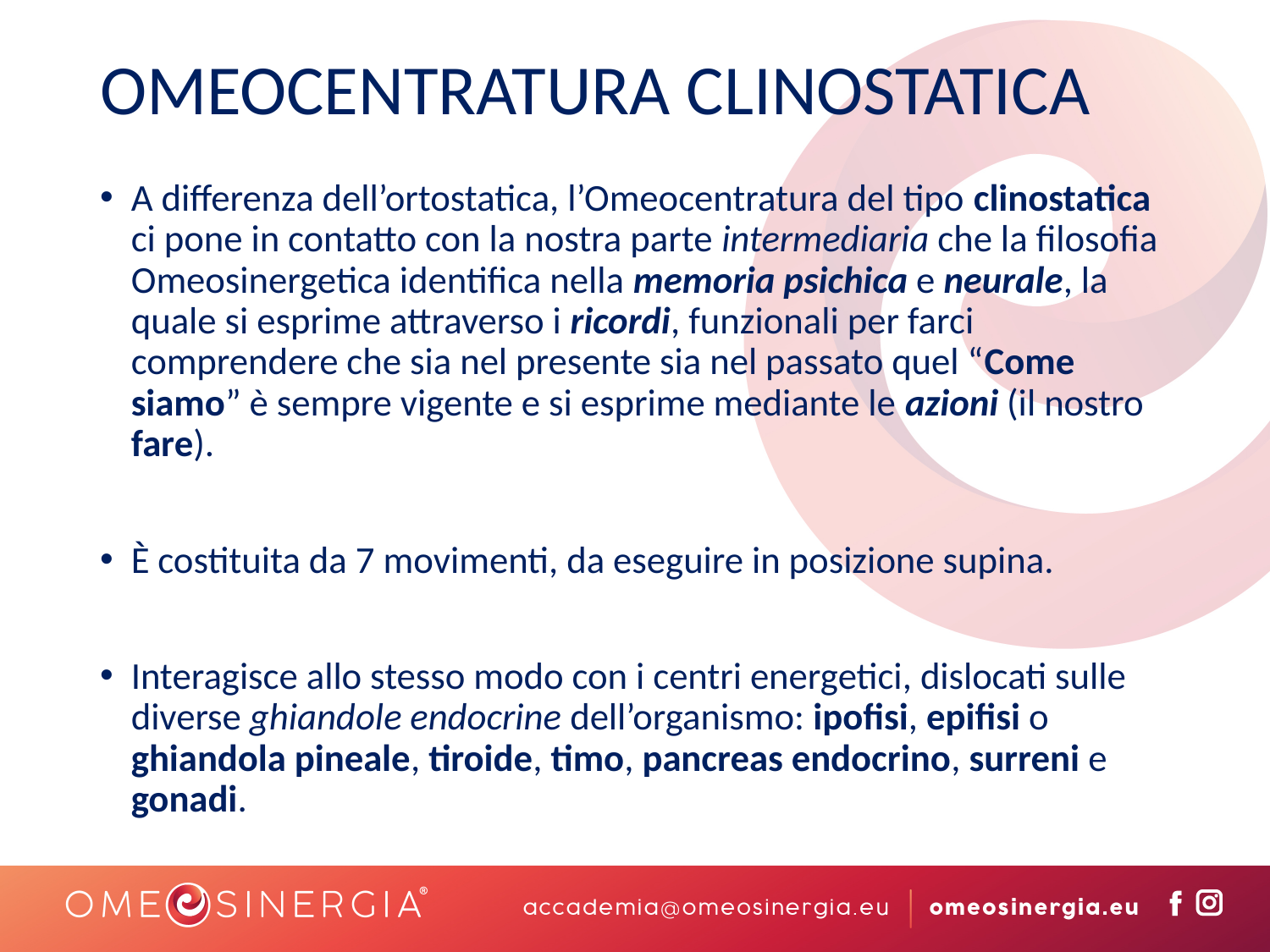

# OMEOCENTRATURA CLINOSTATICA
A differenza dell’ortostatica, l’Omeocentratura del tipo clinostatica ci pone in contatto con la nostra parte intermediaria che la filosofia Omeosinergetica identifica nella memoria psichica e neurale, la quale si esprime attraverso i ricordi, funzionali per farci comprendere che sia nel presente sia nel passato quel “Come siamo” è sempre vigente e si esprime mediante le azioni (il nostro fare).

È costituita da 7 movimenti, da eseguire in posizione supina.

Interagisce allo stesso modo con i centri energetici, dislocati sulle diverse ghiandole endocrine dell’organismo: ipofisi, epifisi o ghiandola pineale, tiroide, timo, pancreas endocrino, surreni e gonadi.